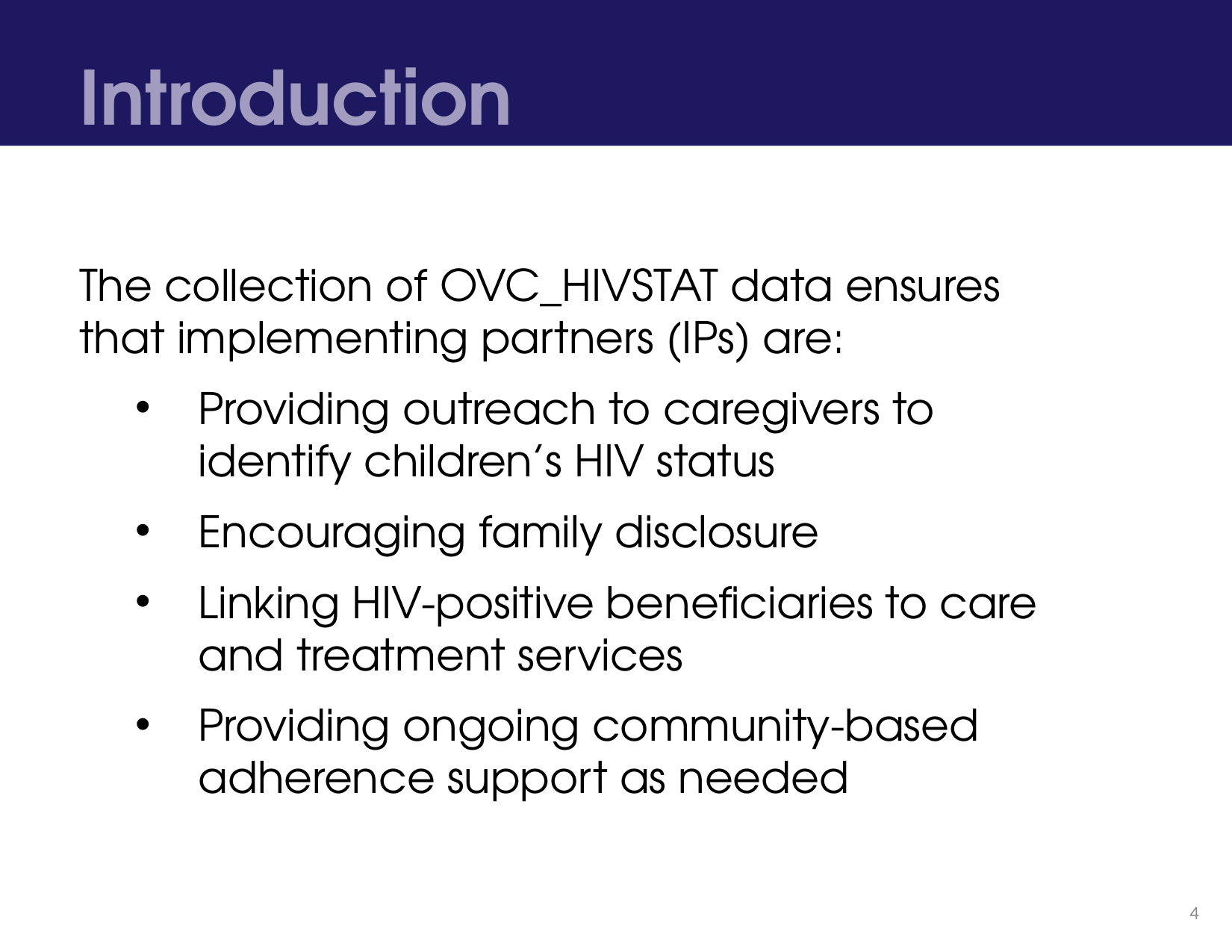

# Introduction
The collection of OVC_HIVSTAT data ensures that implementing partners (IPs) are:
Providing outreach to caregivers to identify children’s HIV status
Encouraging family disclosure
Linking HIV-positive beneficiaries to care and treatment services
Providing ongoing community-based adherence support as needed

4